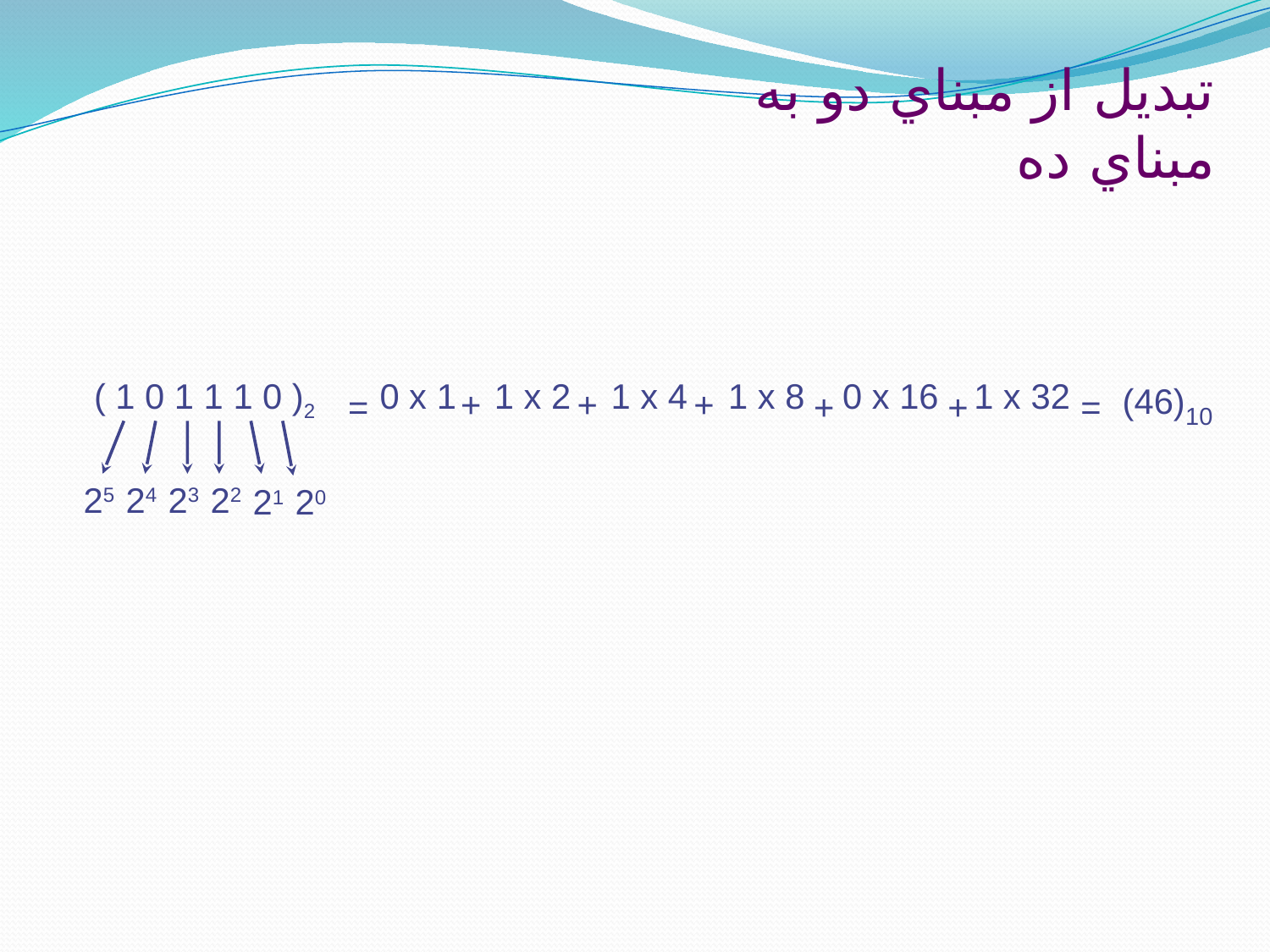

تبديل از مبناي دو به مبناي ده
(46)10
( 1 0 1 1 1 0 )2
0 x 1
  1 x 2
  1 x 4
 1 x 8
 0 x 16
1 x 32
+
+
+
=
+
+
=

25
24
23
22
21
20